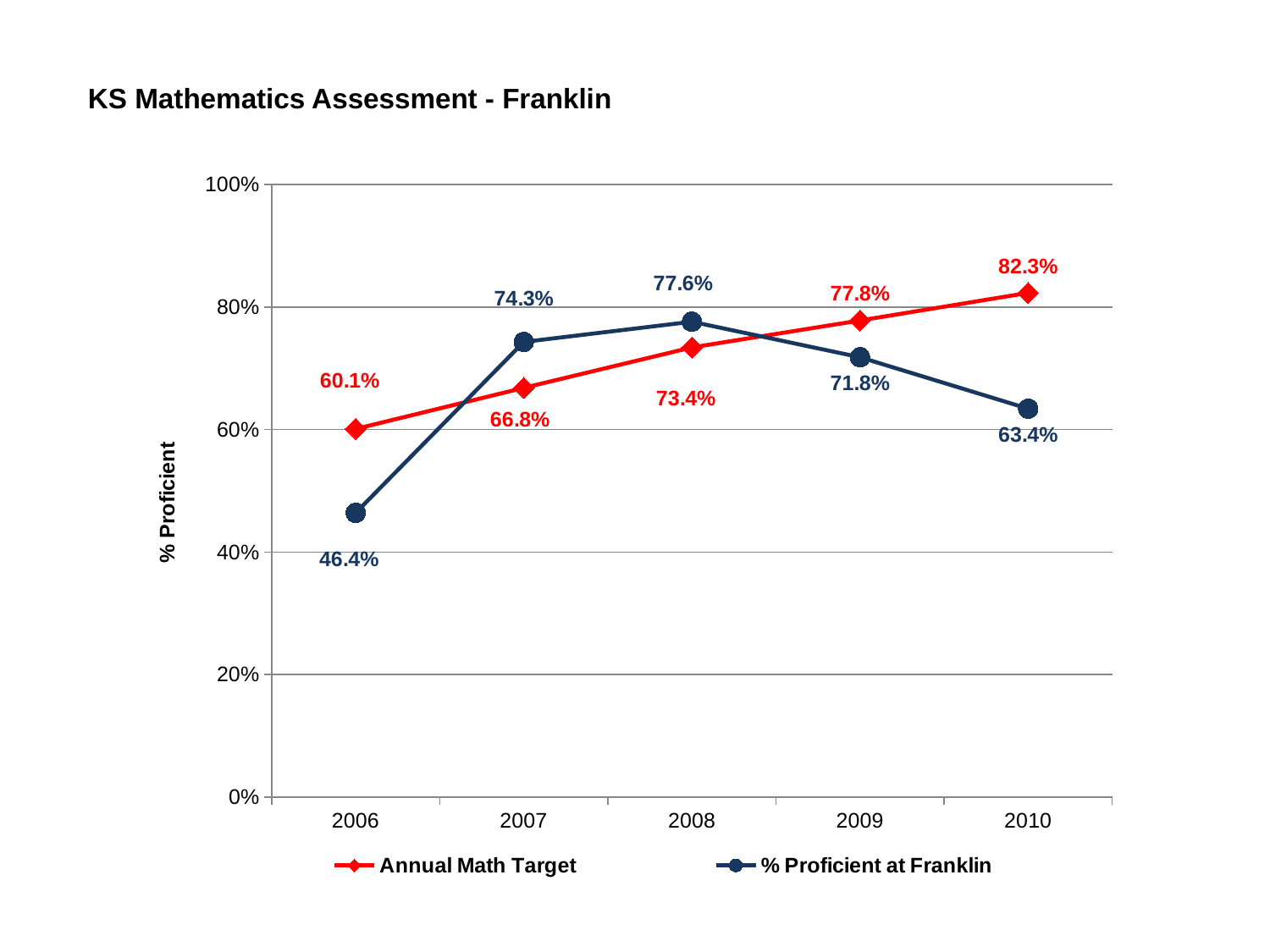

KS Mathematics Assessment - Franklin

### Chart

| Category | Annual Math Target | % Proficient at Franklin  |
|---|---|---|
| 2006 | 0.6010000000000006 | 0.464 |
| 2007 | 0.6680000000000017 | 0.7430000000000012 |
| 2008 | 0.7340000000000007 | 0.7760000000000014 |
| 2009 | 0.7780000000000016 | 0.7180000000000006 |
| 2010 | 0.823 | 0.6340000000000013 |